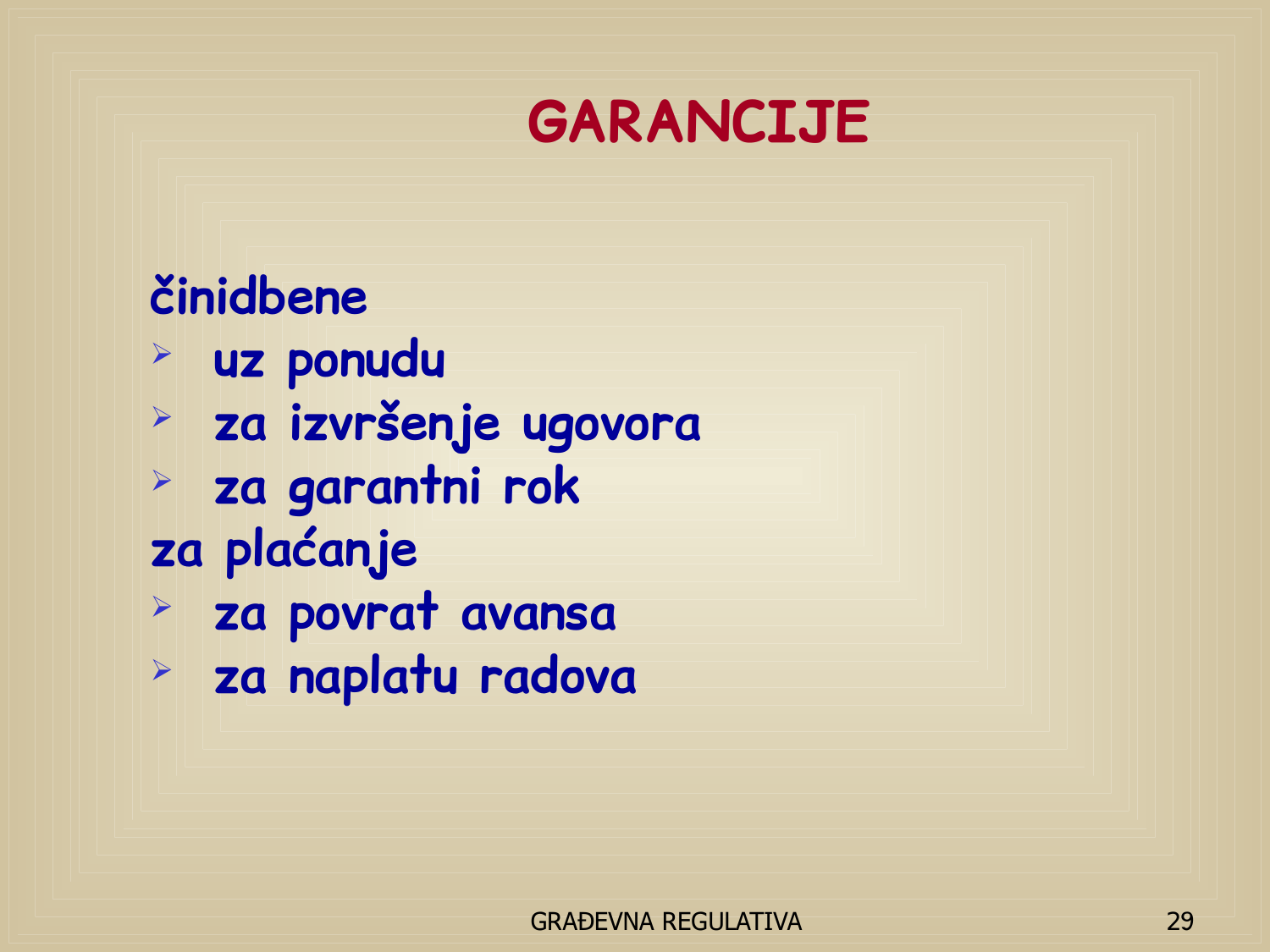

# GARANCIJE
činidbene
uz ponudu
za izvršenje ugovora
za garantni rok
za plaćanje
za povrat avansa
za naplatu radova
GRAĐEVNA REGULATIVA
29